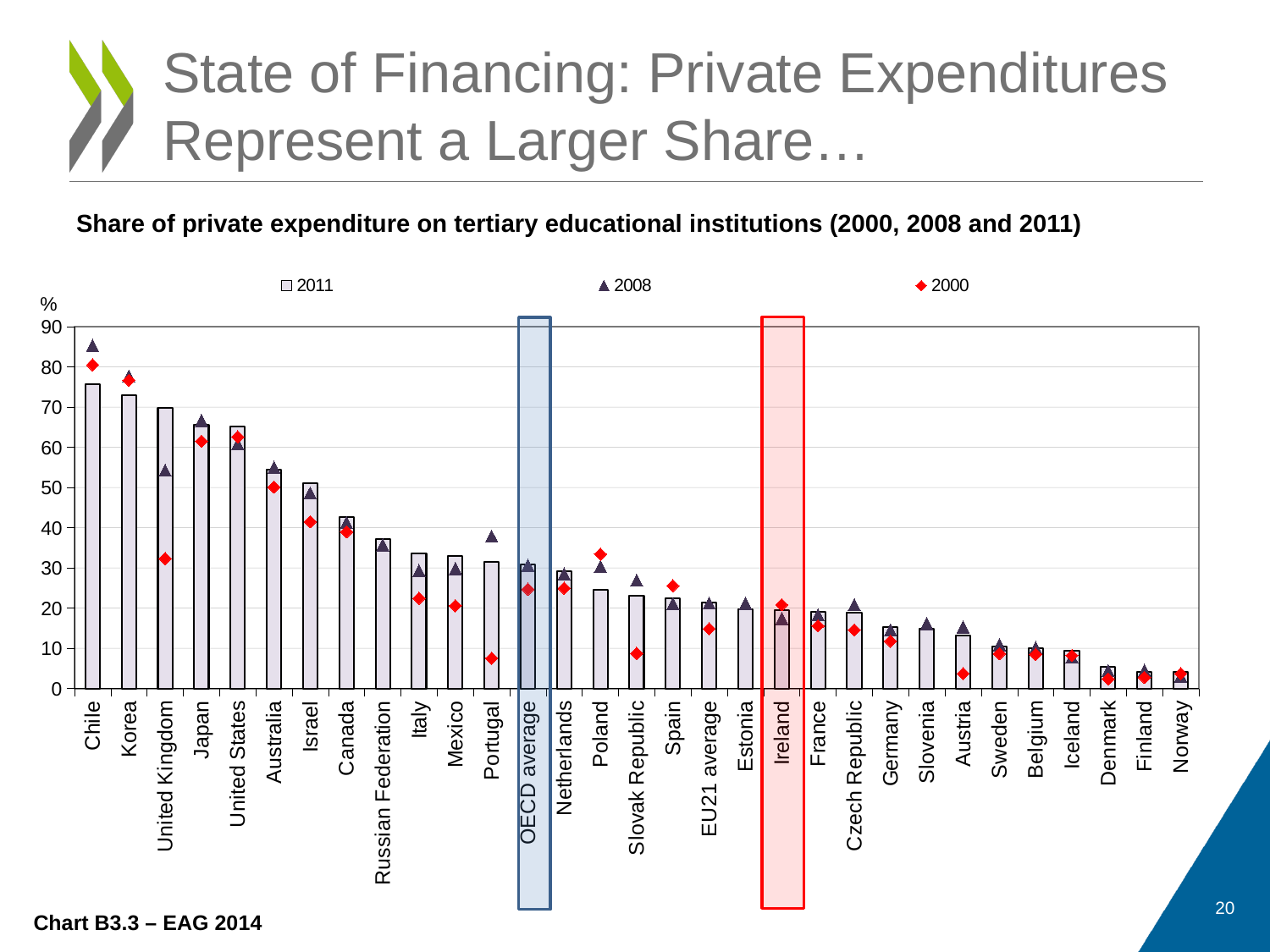

# State of Financing: Private Expenditures Represent a Larger Share…

### Chart

| Category | 2011 | 2008 | 2000 |
|---|---|---|---|
| Chile | 75.8074407131202 | 85.36354373355363 | 80.5286991264428 |
| Korea | 72.9758835391907 | 77.70193467418665 | 76.69662068375241 |
| United Kingdom | 69.8493978639016 | 54.308475426379566 | 32.32613505003748 |
| Japan | 65.53115382564499 | 66.70632445547348 | 61.52897997901945 |
| United States | 65.19518444820261 | 60.882448016941986 | 62.6057511414706 |
| Australia | 54.3734376491824 | 55.055638590679415 | 50.13022865151899 |
| Israel | 51.0024898440571 | 48.68020304568528 | 41.49266074012818 |
| Canada | 42.6299044729165 | 41.273481988793314 | 38.98519029084527 |
| Russian Federation | 37.2893557175312 | 35.717913885852056 | None |
| Italy | 33.523390219438696 | 29.348588062779697 | 22.462743466768657 |
| Mexico | 32.9373779475859 | 29.865557784998884 | 20.60158941845401 |
| Portugal | 31.4418161869051 | 37.91912692984889 | 7.529483488010939 |
| OECD average | 30.83178709635162 | 30.64839734073024 | 24.70938389179821 |
| Netherlands | 29.211663510547098 | 28.546280404488385 | 24.959332532926027 |
| Poland | 24.485177565312995 | 30.354350228493573 | 33.42383750870013 |
| Slovak Republic | 23.103248827872505 | 26.938898528909604 | 8.751553379408747 |
| Spain | 22.531263923881298 | 21.13560483481453 | 25.584965151012284 |
| EU21 average | 21.3705198789702 | 21.26201762001 | 14.861132573661692 |
| Estonia | 19.635673550520096 | 21.173385775155694 | None |
| Ireland | 19.524394219419705 | 17.44907702100572 | 20.84586192136895 |
| France | 19.1570113826548 | 18.33190755079808 | 15.6009776994877 |
| Czech Republic | 18.938048609712993 | 20.884130724311035 | 14.568736820624451 |
| Germany | 15.348444160262801 | 14.599382139719964 | 11.783418356374483 |
| Slovenia | 14.811001470557898 | 16.195165105786117 | None |
| Austria | 13.109702581277602 | 15.340911343701393 | 3.716277700017528 |
| Sweden | 10.478458428894598 | 10.939713199906933 | 8.693312183100588 |
| Belgium | 9.947446617696698 | 10.214692398127 | 8.518478642017072 |
| Iceland | 9.403447188221705 | 7.837861285652224 | 8.222224036810175 |
| Denmark | 5.456036566155106 | 4.46517175020287 | 2.3862677977873687 |
| Finland | 4.117182136451902 | 4.571455735750732 | 2.760935793208205 |
| Norway | 4.1039199908035044 | 3.1087740185865016 | 3.6996279410994077 |
Share of private expenditure on tertiary educational institutions (2000, 2008 and 2011)

20
Chart B3.3 – EAG 2014